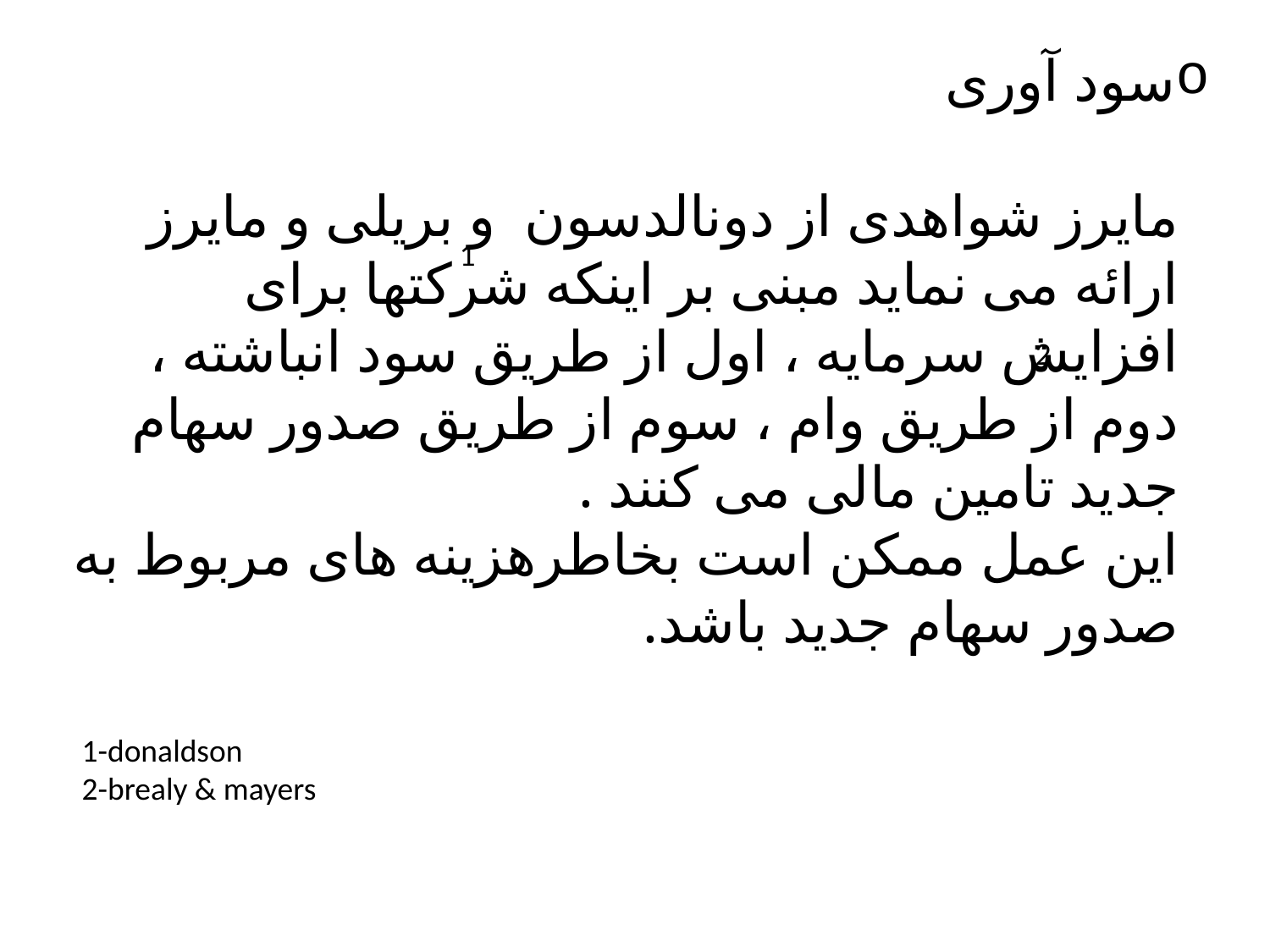

# سود آوری مایرز شواهدی از دونالدسون  و بریلی و مایرز  ارائه می نماید مبنی بر اینکه شرکتها برای افزایش سرمایه ، اول از طریق سود انباشته ، دوم از طریق وام ، سوم از طریق صدور سهام جدید تامین مالی می کنند . این عمل ممکن است بخاطرهزینه های مربوط به صدور سهام جدید باشد.
1
2
1-donaldson
2-brealy & mayers